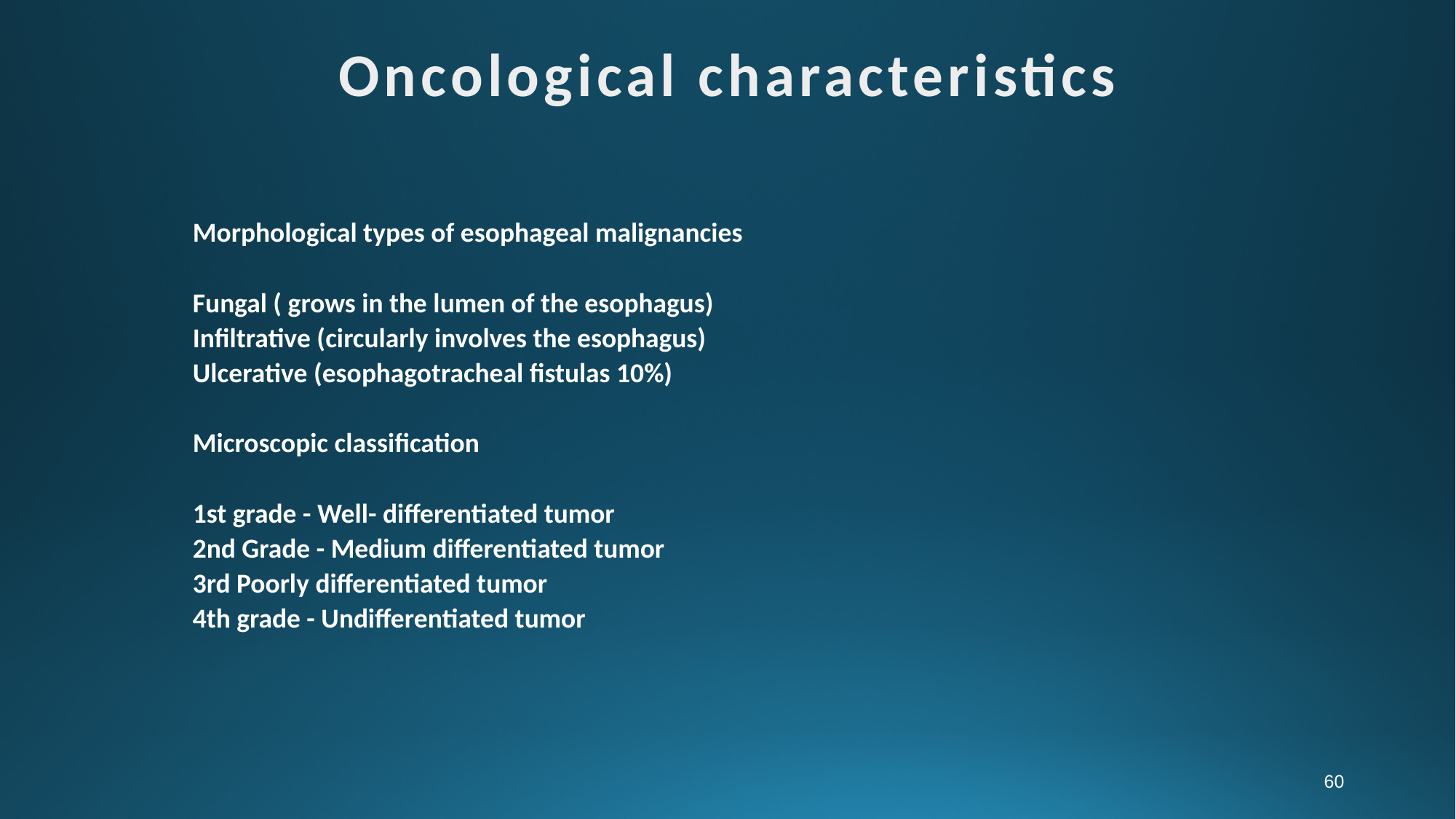

Oncological characteristics
# Morphological types of esophageal malignancies Fungal ( grows in the lumen of the esophagus) Infiltrative (circularly involves the esophagus) Ulcerative (esophagotracheal fistulas 10%) Microscopic classification   1st grade - Well- differentiated tumor 2nd Grade - Medium differentiated tumor 3rd Poorly differentiated tumor 4th grade - Undifferentiated tumor
60